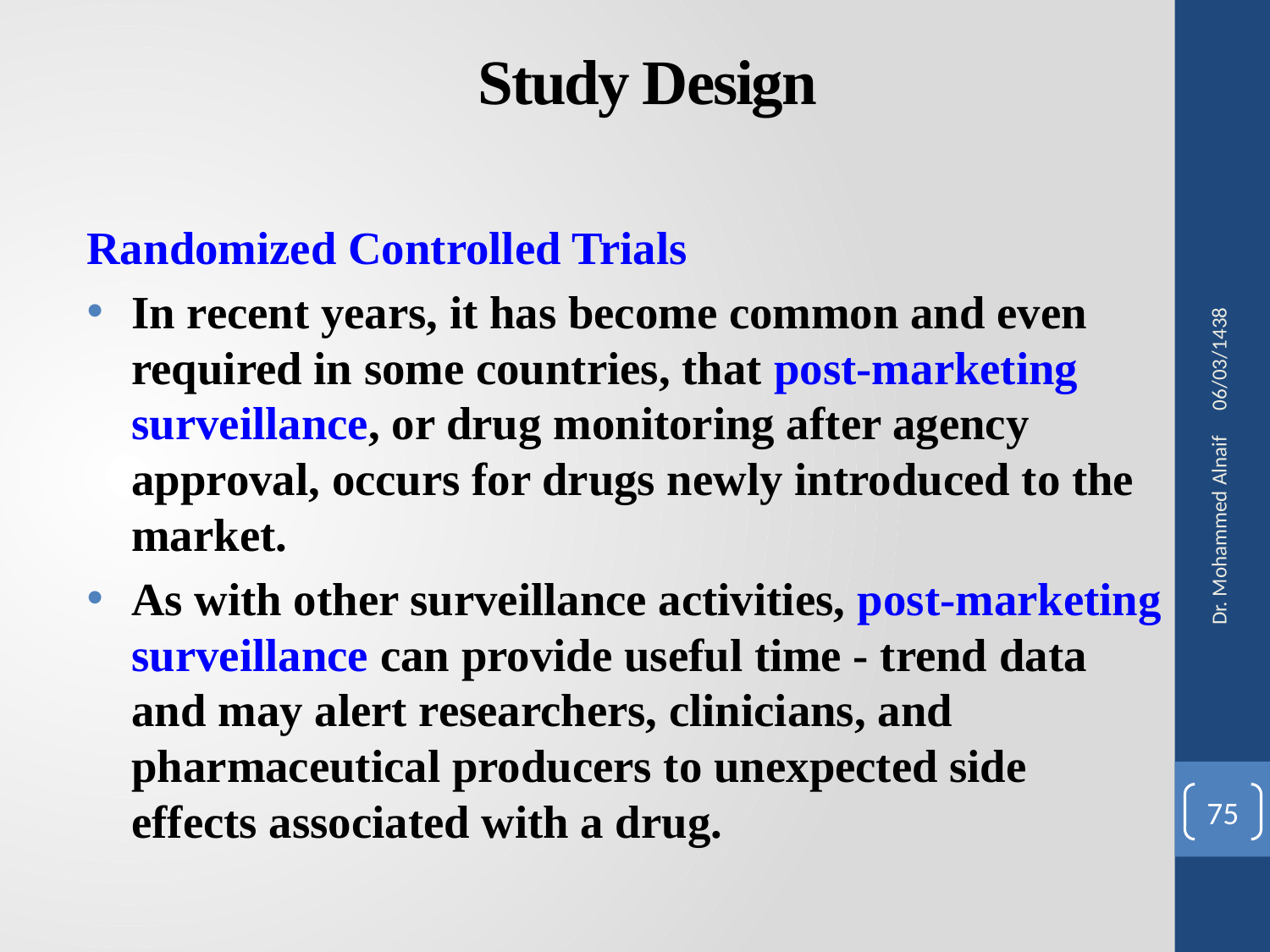

# Study Design
Randomized Controlled Trials
In recent years, it has become common and even required in some countries, that post-marketing surveillance, or drug monitoring after agency approval, occurs for drugs newly introduced to the market.
As with other surveillance activities, post-marketing surveillance can provide useful time - trend data and may alert researchers, clinicians, and pharmaceutical producers to unexpected side effects associated with a drug.
06/03/1438
Dr. Mohammed Alnaif
75